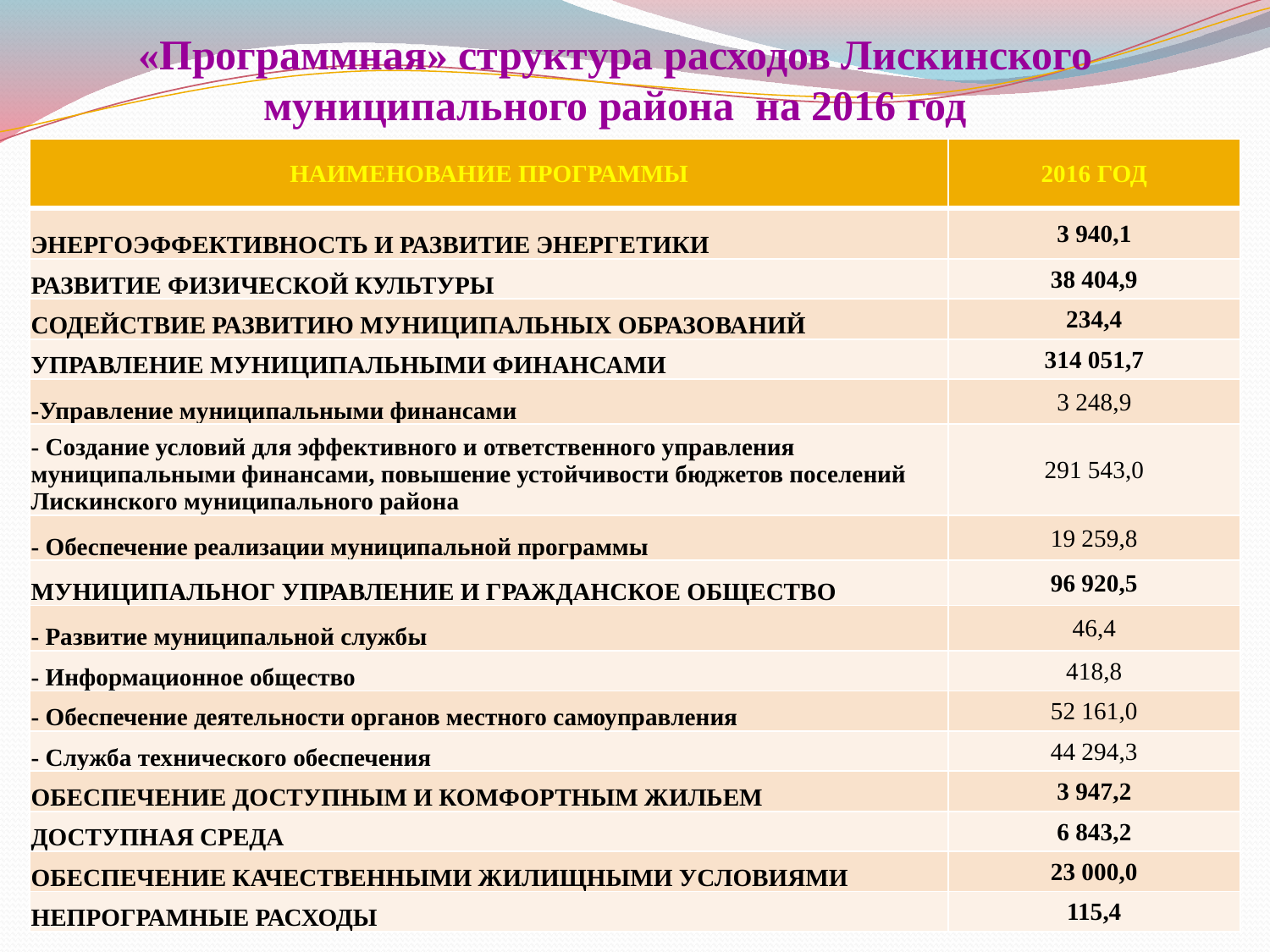

# «Программная» структура расходов Лискинского муниципального района  на 2016 год
| НАИМЕНОВАНИЕ ПРОГРАММЫ | 2016 ГОД |
| --- | --- |
| ЭНЕРГОЭФФЕКТИВНОСТЬ И РАЗВИТИЕ ЭНЕРГЕТИКИ | 3 940,1 |
| РАЗВИТИЕ ФИЗИЧЕСКОЙ КУЛЬТУРЫ | 38 404,9 |
| СОДЕЙСТВИЕ РАЗВИТИЮ МУНИЦИПАЛЬНЫХ ОБРАЗОВАНИЙ | 234,4 |
| УПРАВЛЕНИЕ МУНИЦИПАЛЬНЫМИ ФИНАНСАМИ | 314 051,7 |
| -Управление муниципальными финансами | 3 248,9 |
| - Создание условий для эффективного и ответственного управления муниципальными финансами, повышение устойчивости бюджетов поселений Лискинского муниципального района | 291 543,0 |
| - Обеспечение реализации муниципальной программы | 19 259,8 |
| МУНИЦИПАЛЬНОГ УПРАВЛЕНИЕ И ГРАЖДАНСКОЕ ОБЩЕСТВО | 96 920,5 |
| - Развитие муниципальной службы | 46,4 |
| - Информационное общество | 418,8 |
| - Обеспечение деятельности органов местного самоуправления | 52 161,0 |
| - Служба технического обеспечения | 44 294,3 |
| ОБЕСПЕЧЕНИЕ ДОСТУПНЫМ И КОМФОРТНЫМ ЖИЛЬЕМ | 3 947,2 |
| ДОСТУПНАЯ СРЕДА | 6 843,2 |
| ОБЕСПЕЧЕНИЕ КАЧЕСТВЕННЫМИ ЖИЛИЩНЫМИ УСЛОВИЯМИ | 23 000,0 |
| НЕПРОГРАМНЫЕ РАСХОДЫ | 115,4 |